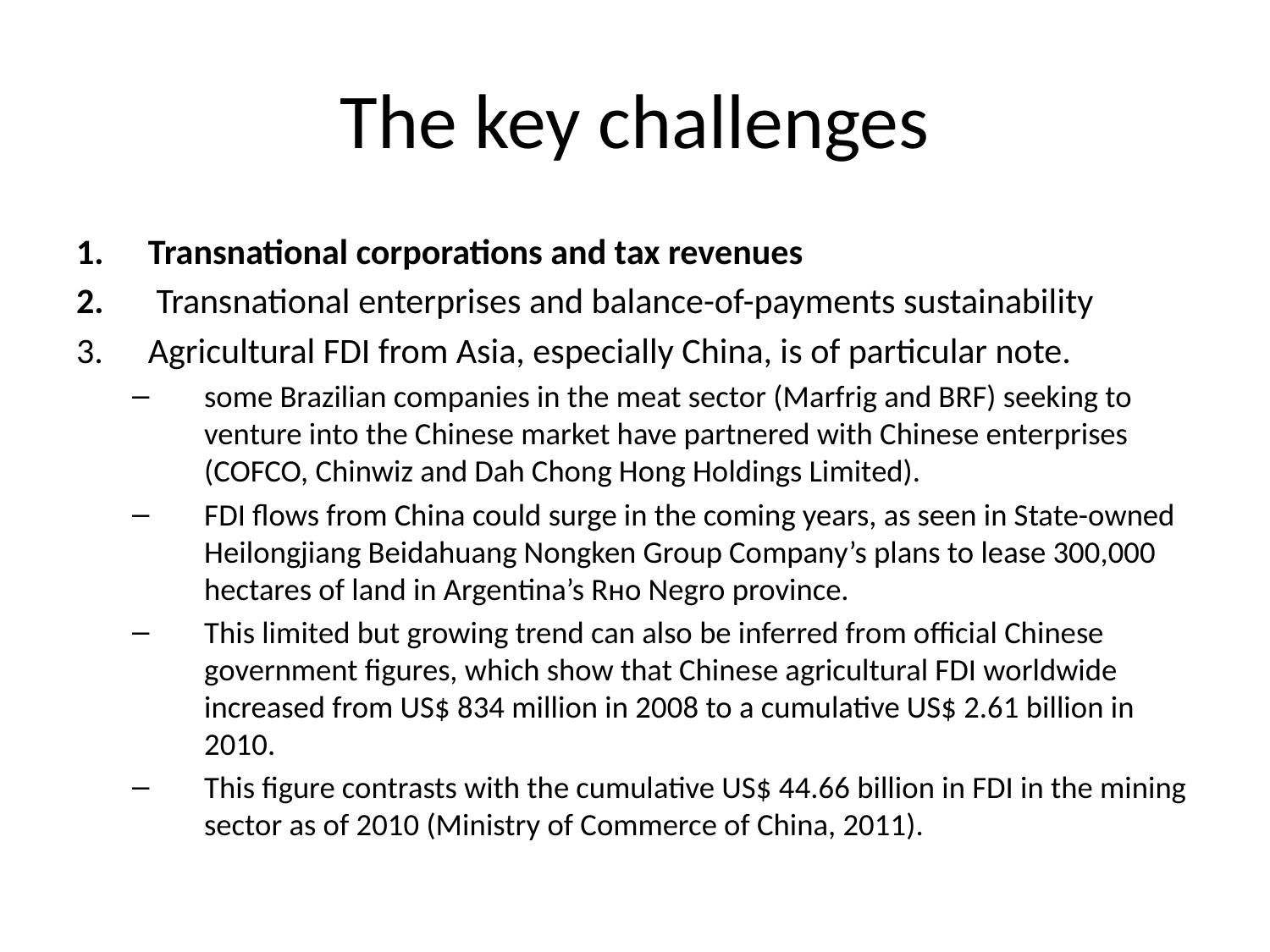

# The key challenges
Transnational corporations and tax revenues
 Transnational enterprises and balance-of-payments sustainability
Agricultural FDI from Asia, especially China, is of particular note.
some Brazilian companies in the meat sector (Marfrig and BRF) seeking to venture into the Chinese market have partnered with Chinese enterprises (COFCO, Chinwiz and Dah Chong Hong Holdings Limited).
FDI flows from China could surge in the coming years, as seen in State-owned Heilongjiang Beidahuang Nongken Group Company’s plans to lease 300,000 hectares of land in Argentina’s Rнo Negro province.
This limited but growing trend can also be inferred from official Chinese government figures, which show that Chinese agricultural FDI worldwide increased from US$ 834 million in 2008 to a cumulative US$ 2.61 billion in 2010.
This figure contrasts with the cumulative US$ 44.66 billion in FDI in the mining sector as of 2010 (Ministry of Commerce of China, 2011).